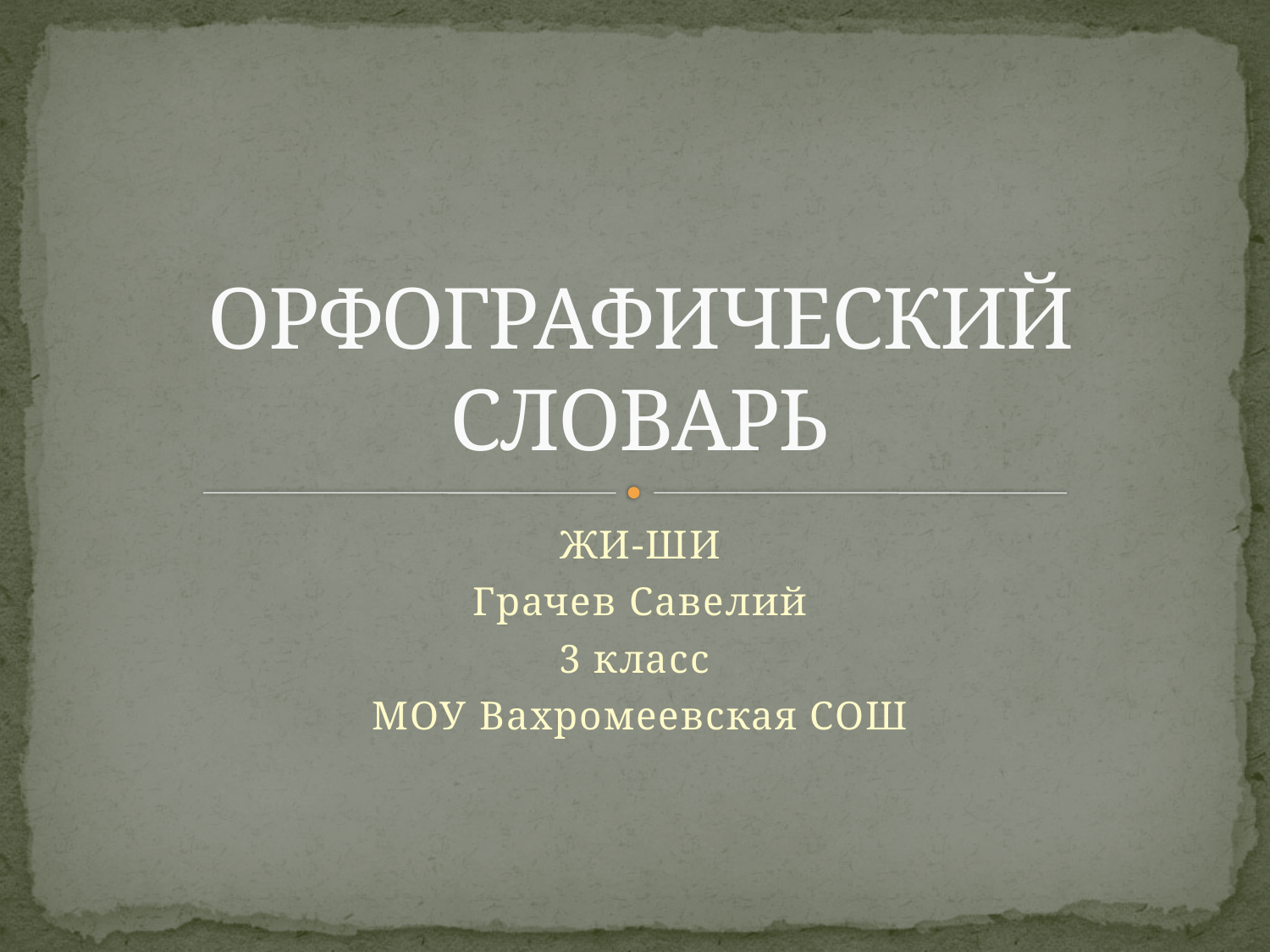

# ОРФОГРАФИЧЕСКИЙ СЛОВАРЬ
ЖИ-ШИ
Грачев Савелий
3 класс
МОУ Вахромеевская СОШ